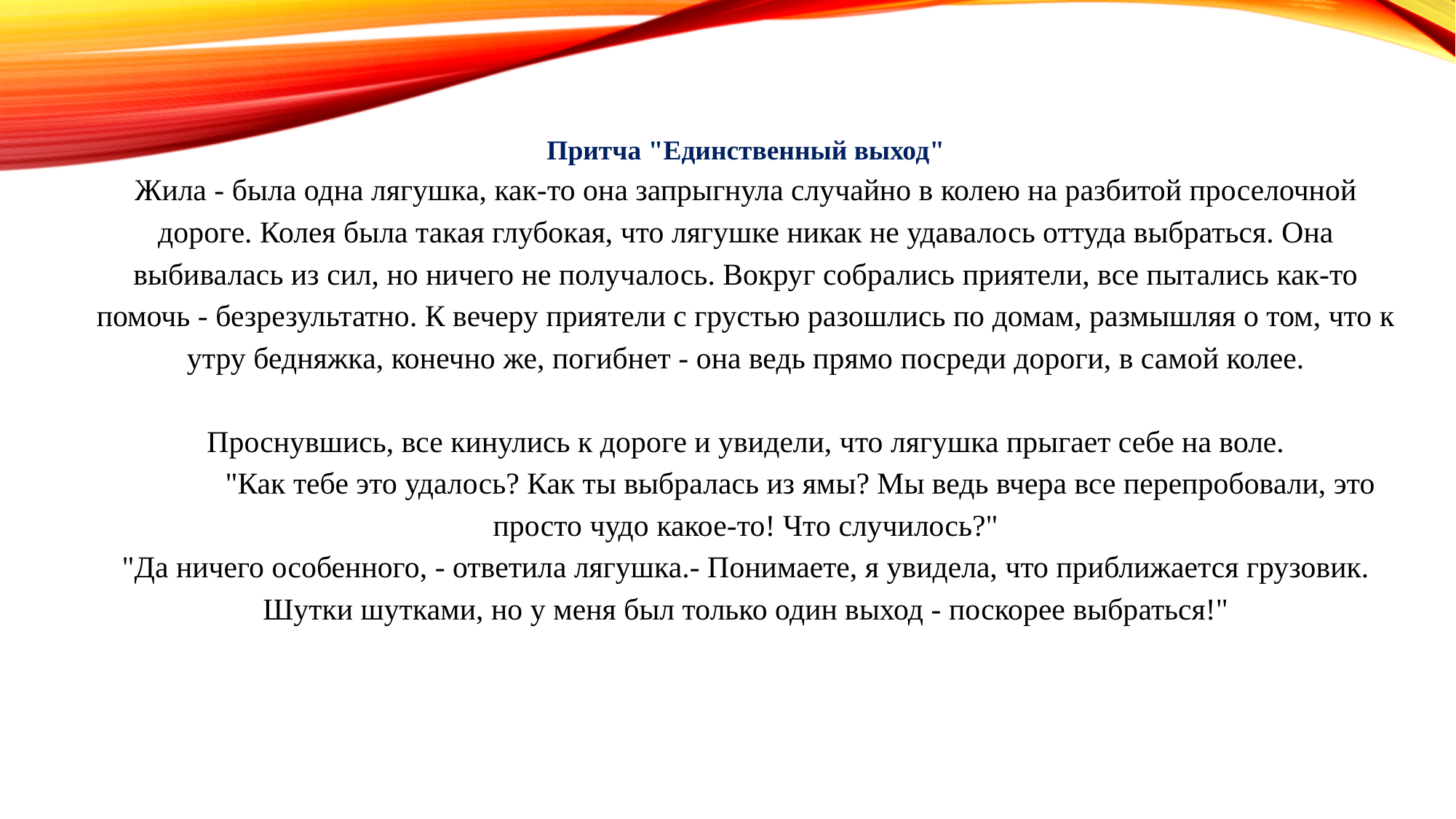

# Притча "Единственный выход" Жила - была одна лягушка, как-то она запрыгнула случайно в колею на разбитой проселочной дороге. Колея была такая глубокая, что лягушке никак не удавалось оттуда выбраться. Она выбивалась из сил, но ничего не получалось. Вокруг собрались приятели, все пытались как-то помочь - безрезультатно. К вечеру приятели с грустью разошлись по домам, размышляя о том, что к утру бедняжка, конечно же, погибнет - она ведь прямо посреди дороги, в самой колее. Проснувшись, все кинулись к дороге и увидели, что лягушка прыгает себе на воле. "Как тебе это удалось? Как ты выбралась из ямы? Мы ведь вчера все перепробовали, это просто чудо какое-то! Что случилось?" "Да ничего особенного, - ответила лягушка.- Понимаете, я увидела, что приближается грузовик. Шутки шутками, но у меня был только один выход - поскорее выбраться!"